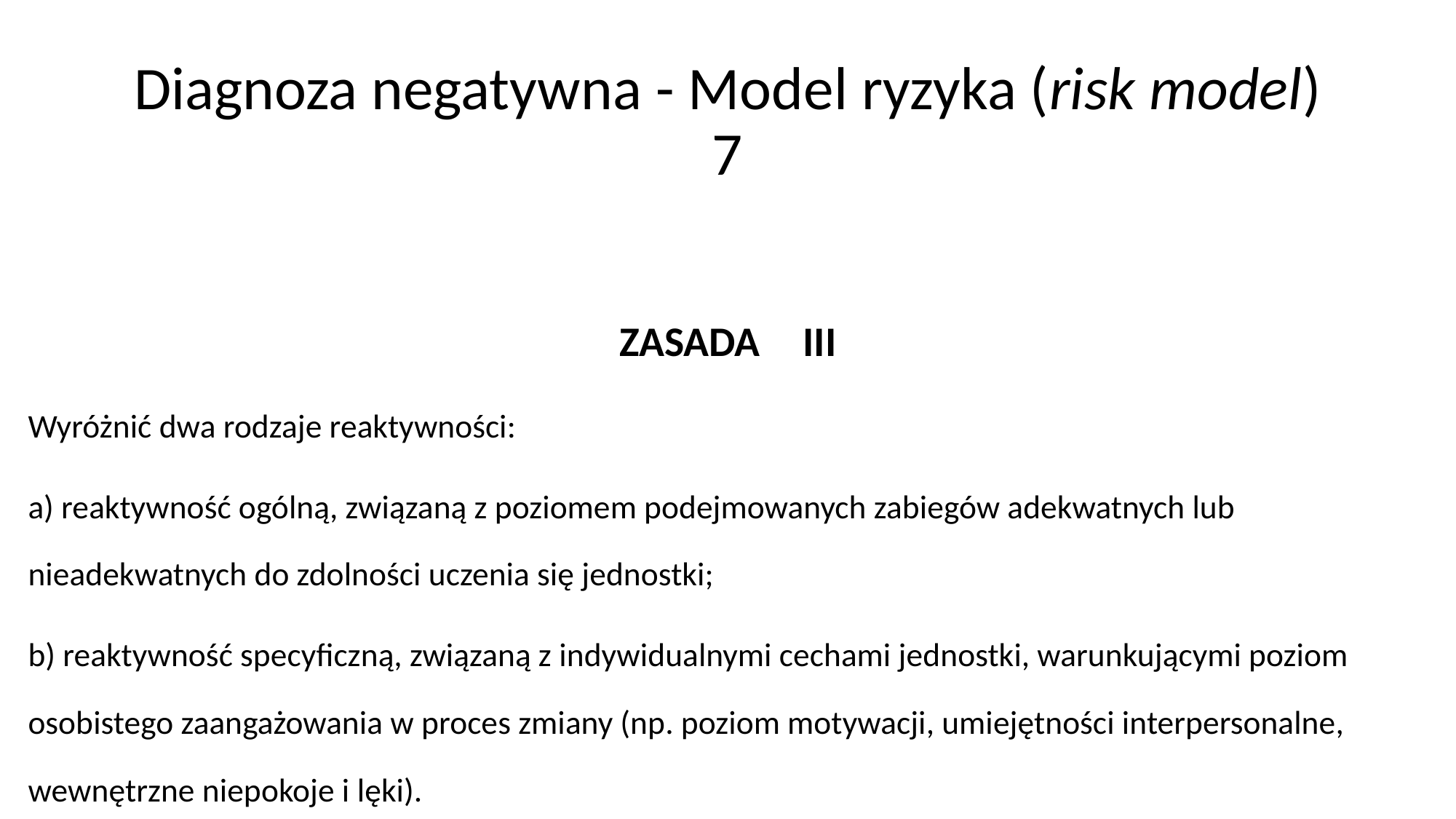

# Diagnoza negatywna - Model ryzyka (risk model) 7

ZASADA 	III
Wyróżnić dwa rodzaje reaktywności:
a) reaktywność ogólną, związaną z poziomem podejmowanych zabiegów adekwatnych lub nieadekwatnych do zdolności uczenia się jednostki;
b) reaktywność specyficzną, związaną z indywidualnymi cechami jednostki, warunkującymi poziom osobistego zaangażowania w proces zmiany (np. poziom motywacji, umiejętności interpersonalne, wewnętrzne niepokoje i lęki).